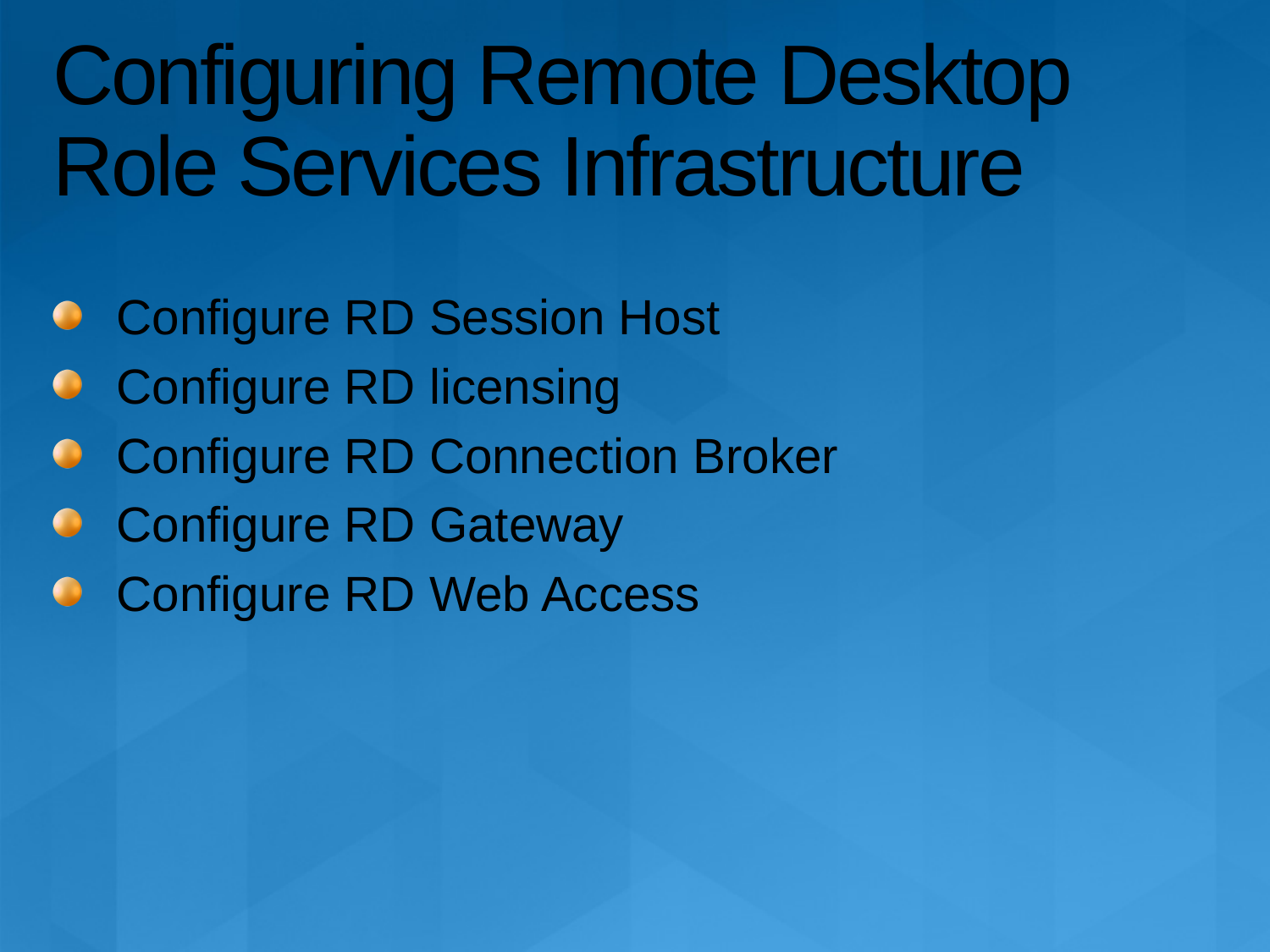

# Configuring Remote Desktop Role Services Infrastructure
Configure RD Session Host
Configure RD licensing
Configure RD Connection Broker
Configure RD Gateway
Configure RD Web Access